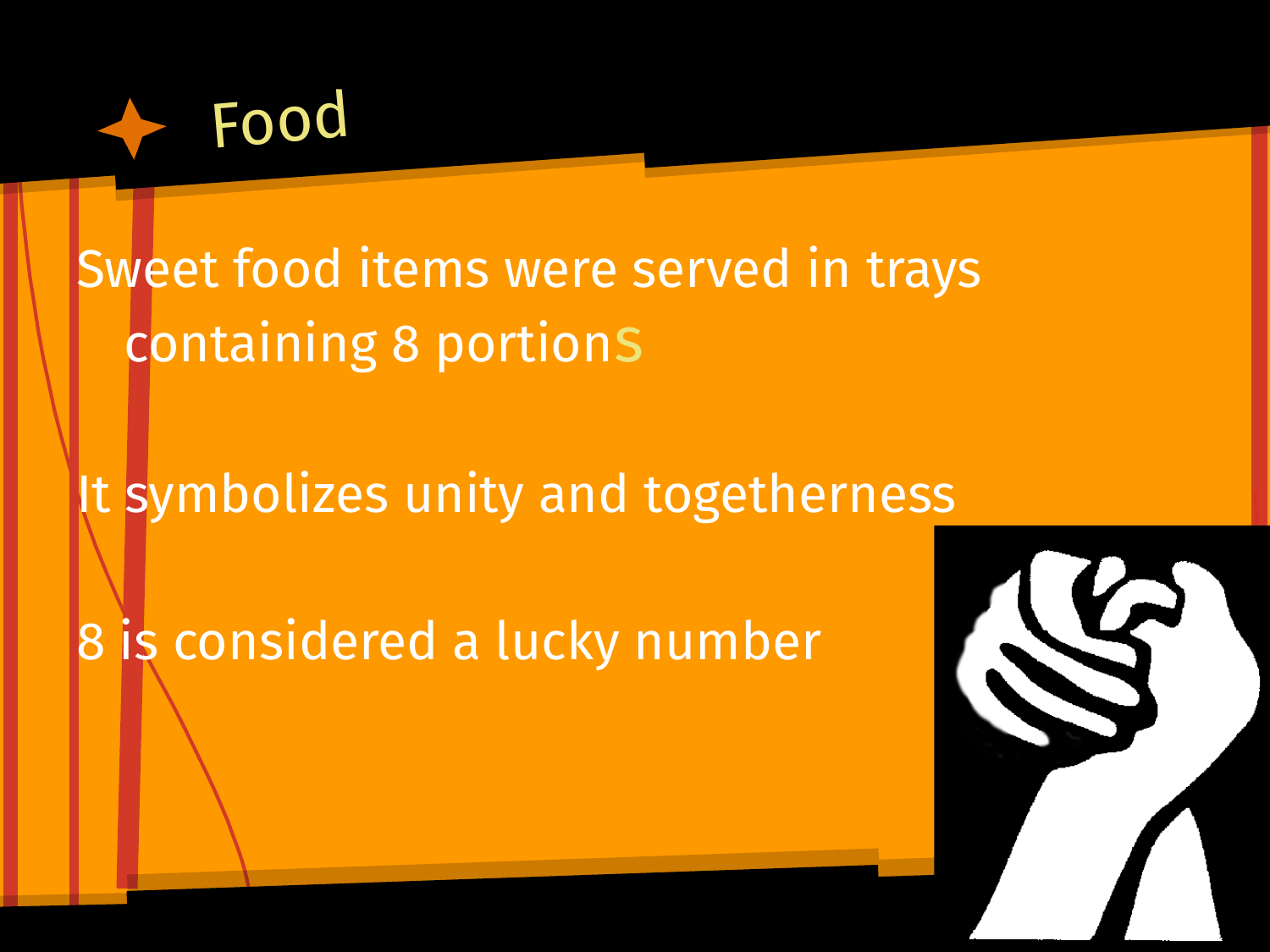

# Food
Sweet food items were served in trays containing 8 portions

It symbolizes unity and togetherness

8 is considered a lucky number